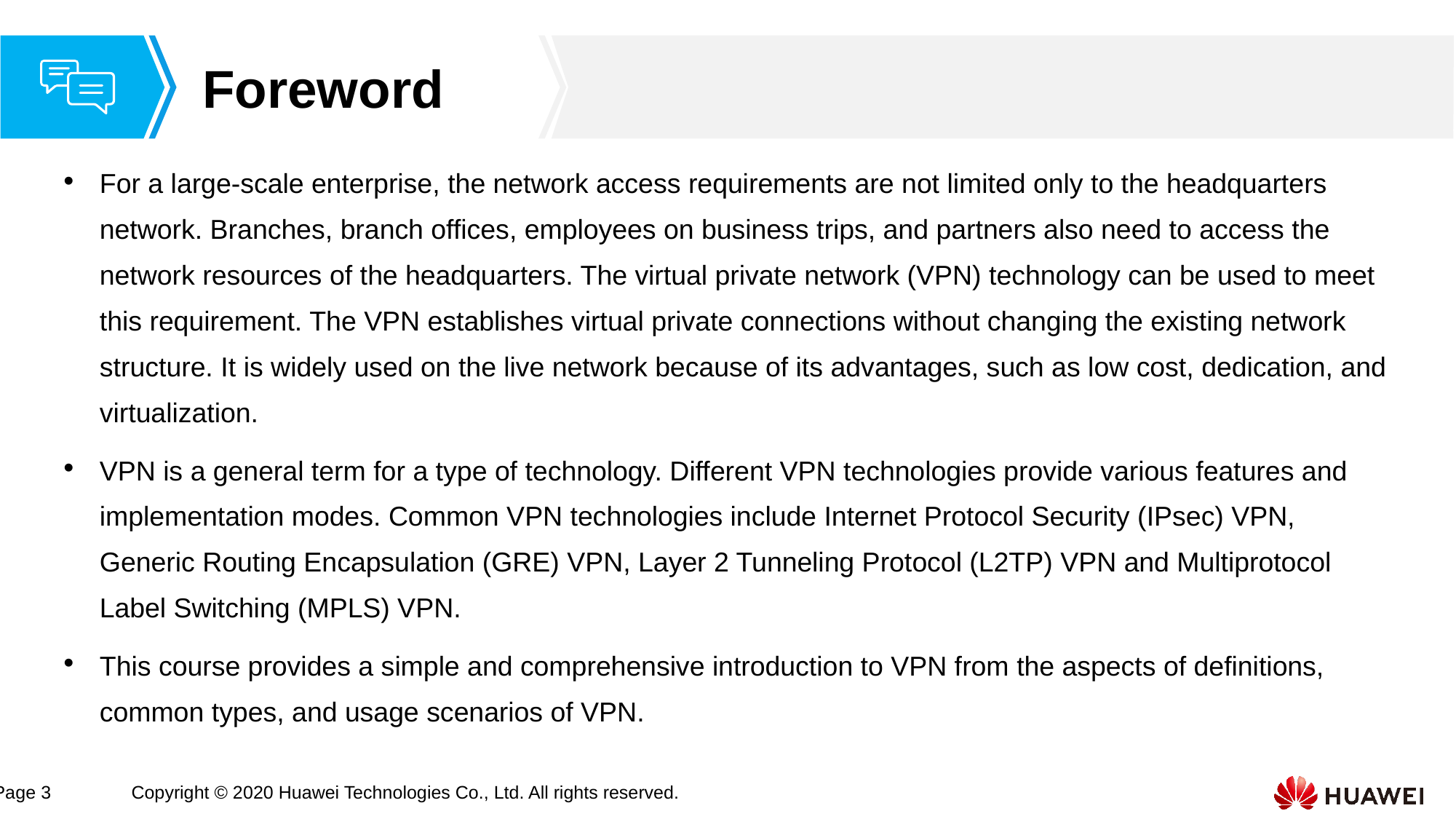

For a large-scale enterprise, the network access requirements are not limited only to the headquarters network. Branches, branch offices, employees on business trips, and partners also need to access the network resources of the headquarters. The virtual private network (VPN) technology can be used to meet this requirement. The VPN establishes virtual private connections without changing the existing network structure. It is widely used on the live network because of its advantages, such as low cost, dedication, and virtualization.
VPN is a general term for a type of technology. Different VPN technologies provide various features and implementation modes. Common VPN technologies include Internet Protocol Security (IPsec) VPN, Generic Routing Encapsulation (GRE) VPN, Layer 2 Tunneling Protocol (L2TP) VPN and Multiprotocol Label Switching (MPLS) VPN.
This course provides a simple and comprehensive introduction to VPN from the aspects of definitions, common types, and usage scenarios of VPN.